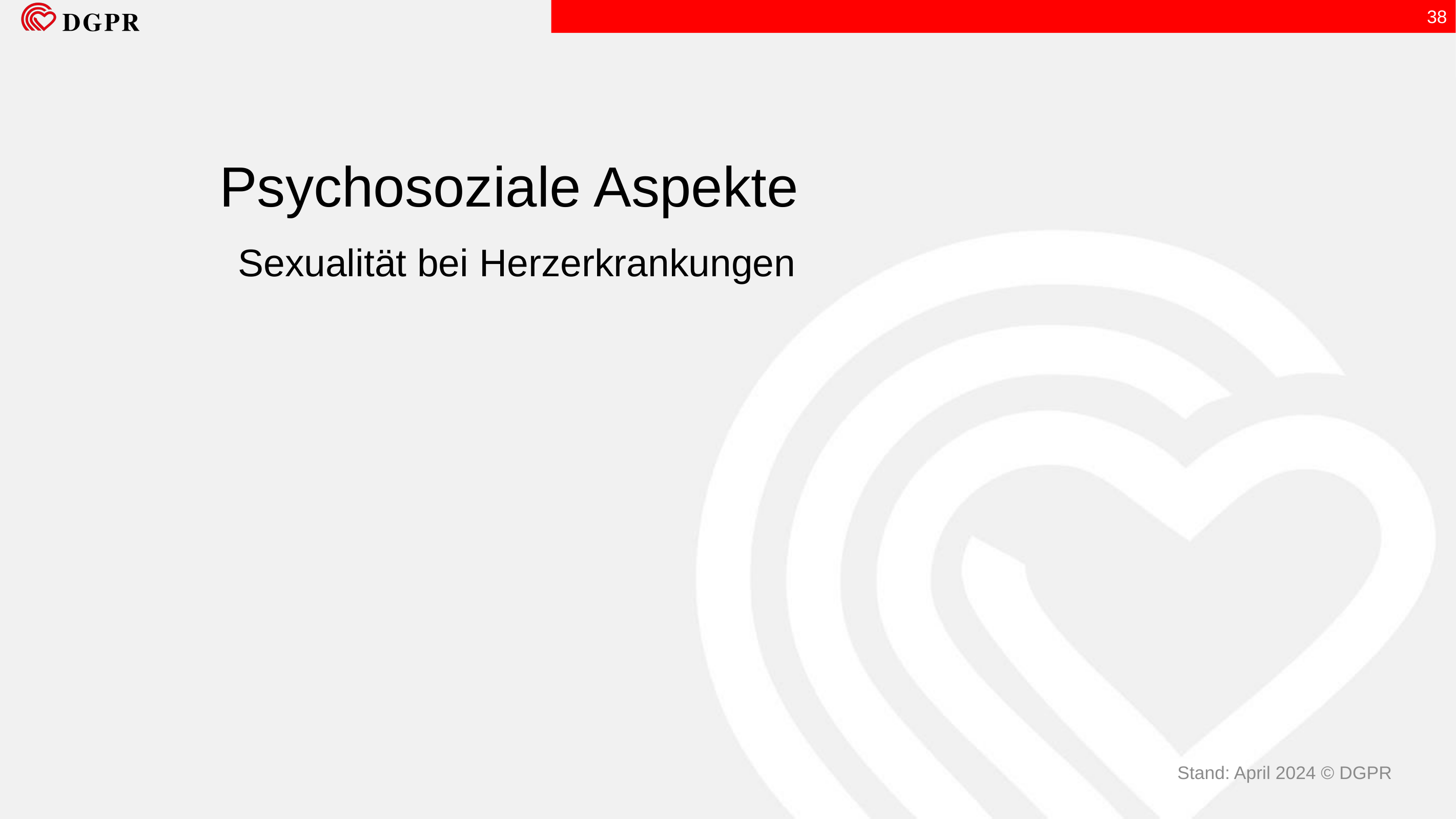

38
# Psychosoziale Aspekte Sexualität bei Herzerkrankungen
Stand: April 2024 © DGPR